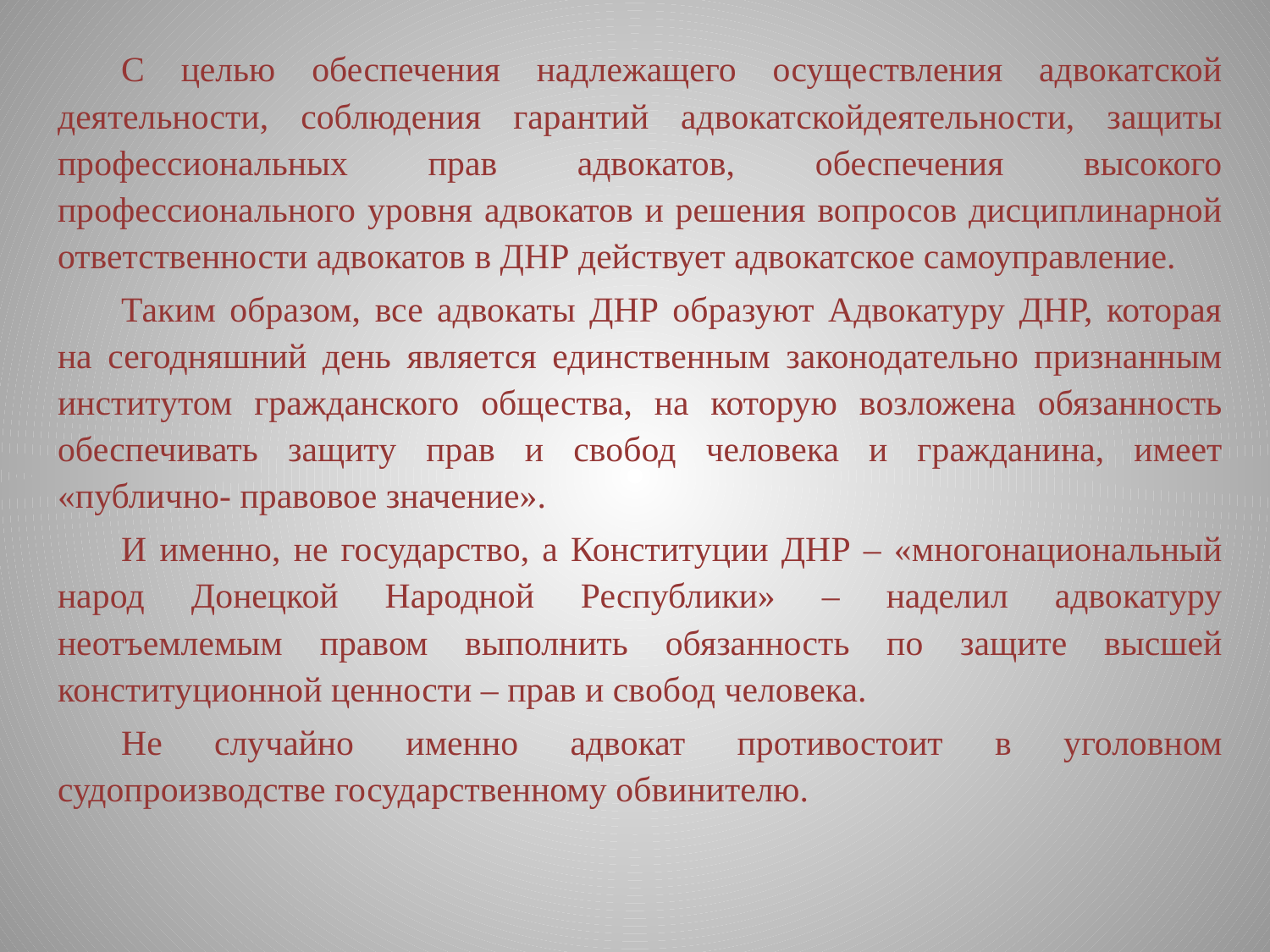

#
С целью обеспечения надлежащего осуществления адвокатской деятельности, соблюдения гарантий адвокатскойдеятельности, защиты профессиональных прав адвокатов, обеспечения высокого профессионального уровня адвокатов и решения вопросов дисциплинарной ответственности адвокатов в ДНР действует адвокатское самоуправление.
Таким образом, все адвокаты ДНР образуют Адвокатуру ДНР, которая на сегодняшний день является единственным законодательно признанным институтом гражданского общества, на которую возложена обязанность обеспечивать защиту прав и свобод человека и гражданина, имеет «публично- правовое значение».
И именно, не государство, а Конституции ДНР – «многонациональный народ Донецкой Народной Республики» – наделил адвокатуру неотъемлемым правом выполнить обязанность по защите высшей конституционной ценности – прав и свобод человека.
Не случайно именно адвокат противостоит в уголовном судопроизводстве государственному обвинителю.